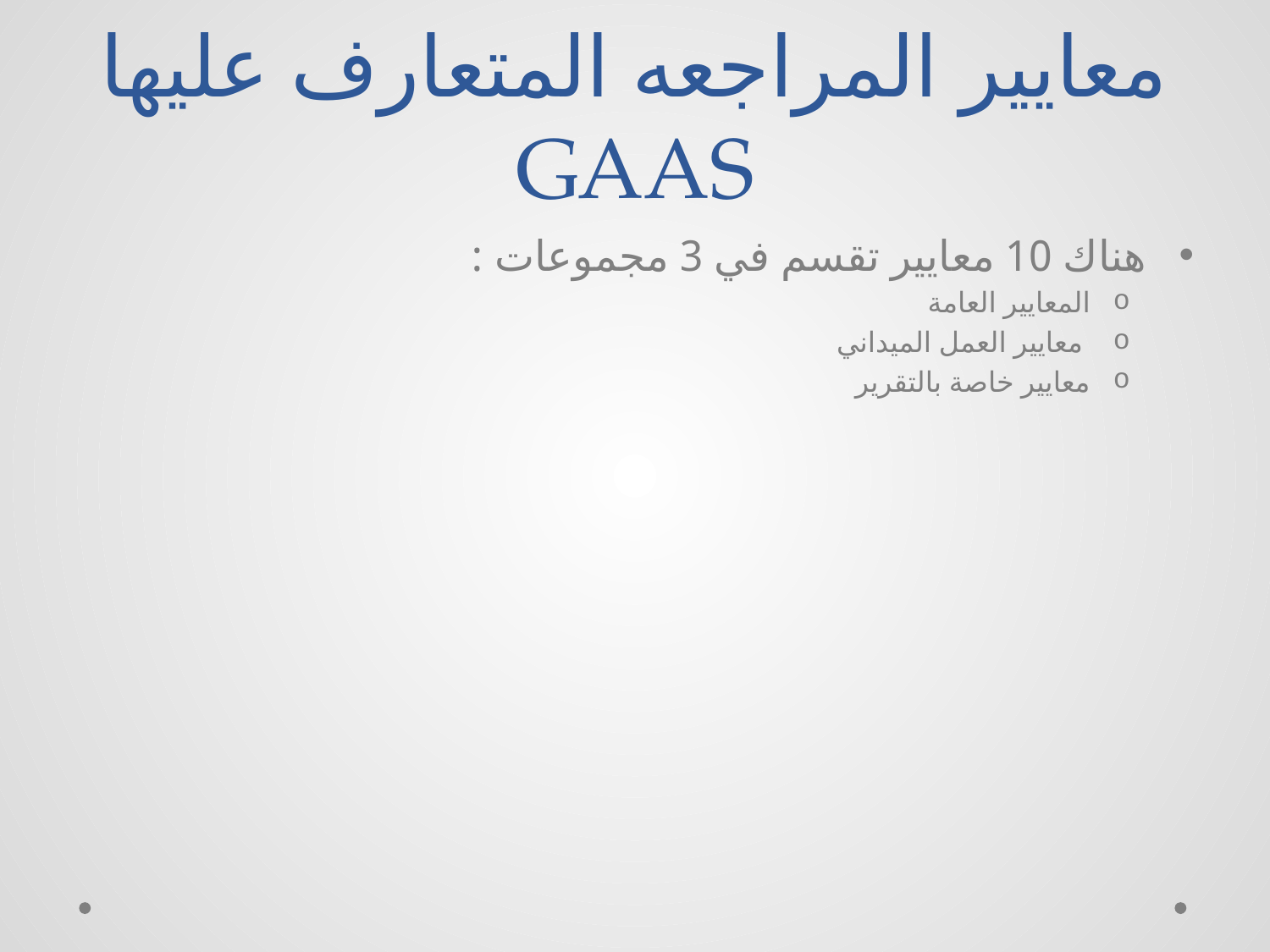

# معايير المراجعه المتعارف عليها GAAS
هناك 10 معايير تقسم في 3 مجموعات :
المعايير العامة
 معايير العمل الميداني
معايير خاصة بالتقرير